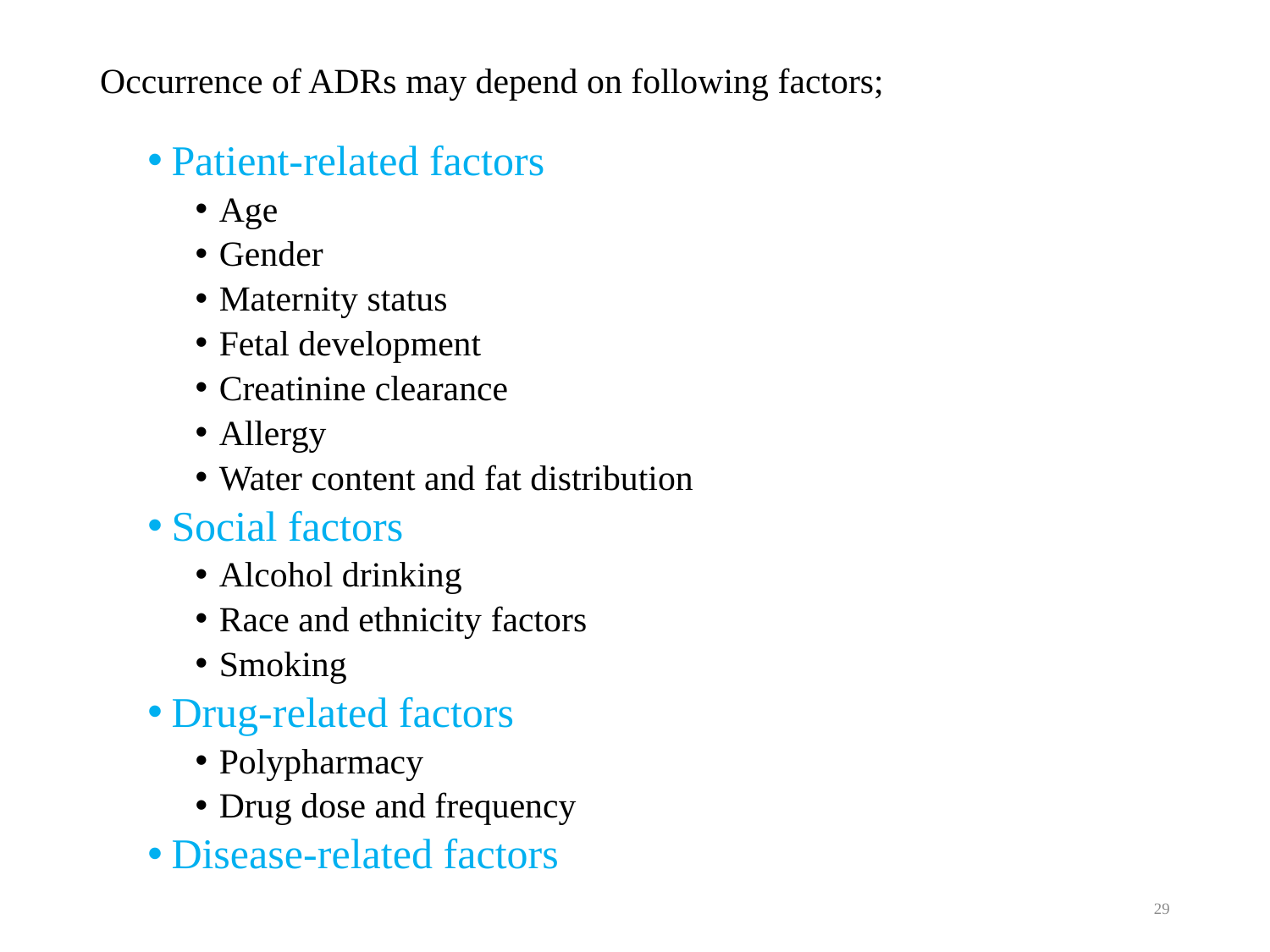

Occurrence of ADRs may depend on following factors;
Patient-related factors
Age
Gender
Maternity status
Fetal development
Creatinine clearance
Allergy
Water content and fat distribution
Social factors
Alcohol drinking
Race and ethnicity factors
Smoking
Drug-related factors
Polypharmacy
Drug dose and frequency
Disease-related factors

29